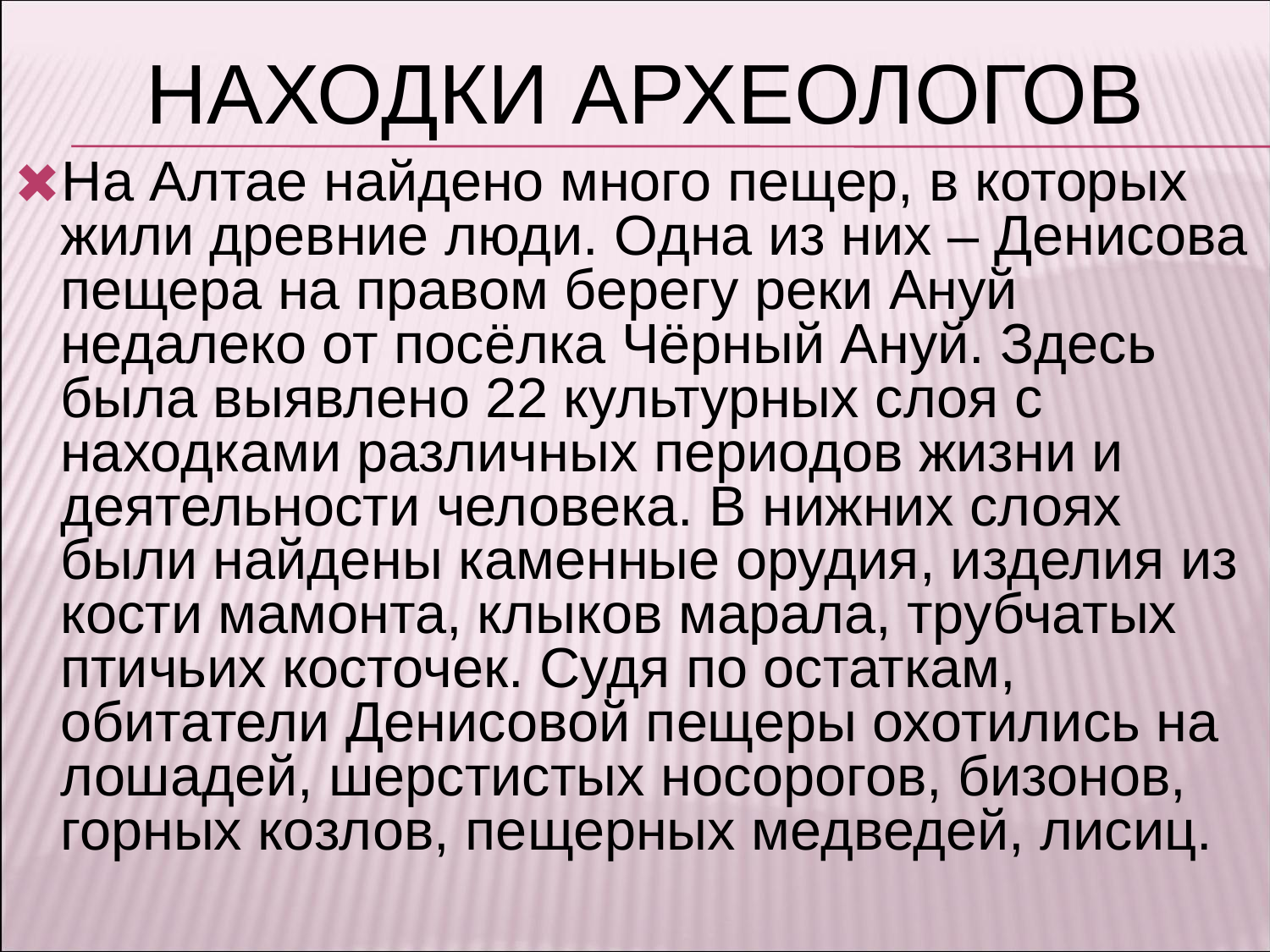

НАХОДКИ АРХЕОЛОГОВ
На Алтае найдено много пещер, в которых жили древние люди. Одна из них – Денисова пещера на правом берегу реки Ануй недалеко от посёлка Чёрный Ануй. Здесь была выявлено 22 культурных слоя с находками различных периодов жизни и деятельности человека. В нижних слоях были найдены каменные орудия, изделия из кости мамонта, клыков марала, трубчатых птичьих косточек. Судя по остаткам, обитатели Денисовой пещеры охотились на лошадей, шерстистых носорогов, бизонов, горных козлов, пещерных медведей, лисиц.